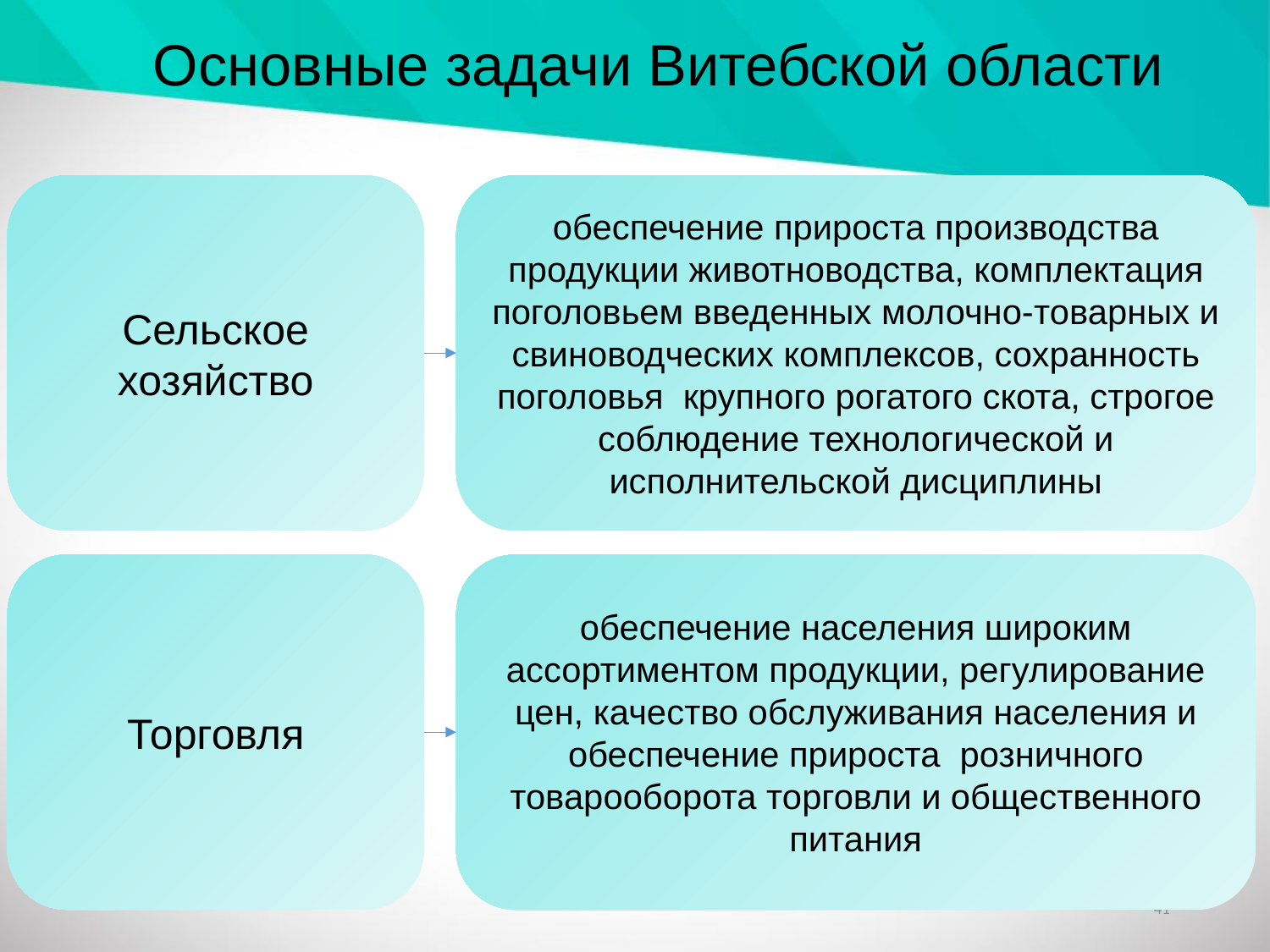

Основные задачи Витебской области
Сельское хозяйство
обеспечение прироста производства продукции животноводства, комплектация поголовьем введенных молочно-товарных и свиноводческих комплексов, сохранность поголовья  крупного рогатого скота, строгое соблюдение технологической и исполнительской дисциплины
Торговля
обеспечение населения широким ассортиментом продукции, регулирование цен, качество обслуживания населения и обеспечение прироста  розничного товарооборота торговли и общественного питания
41